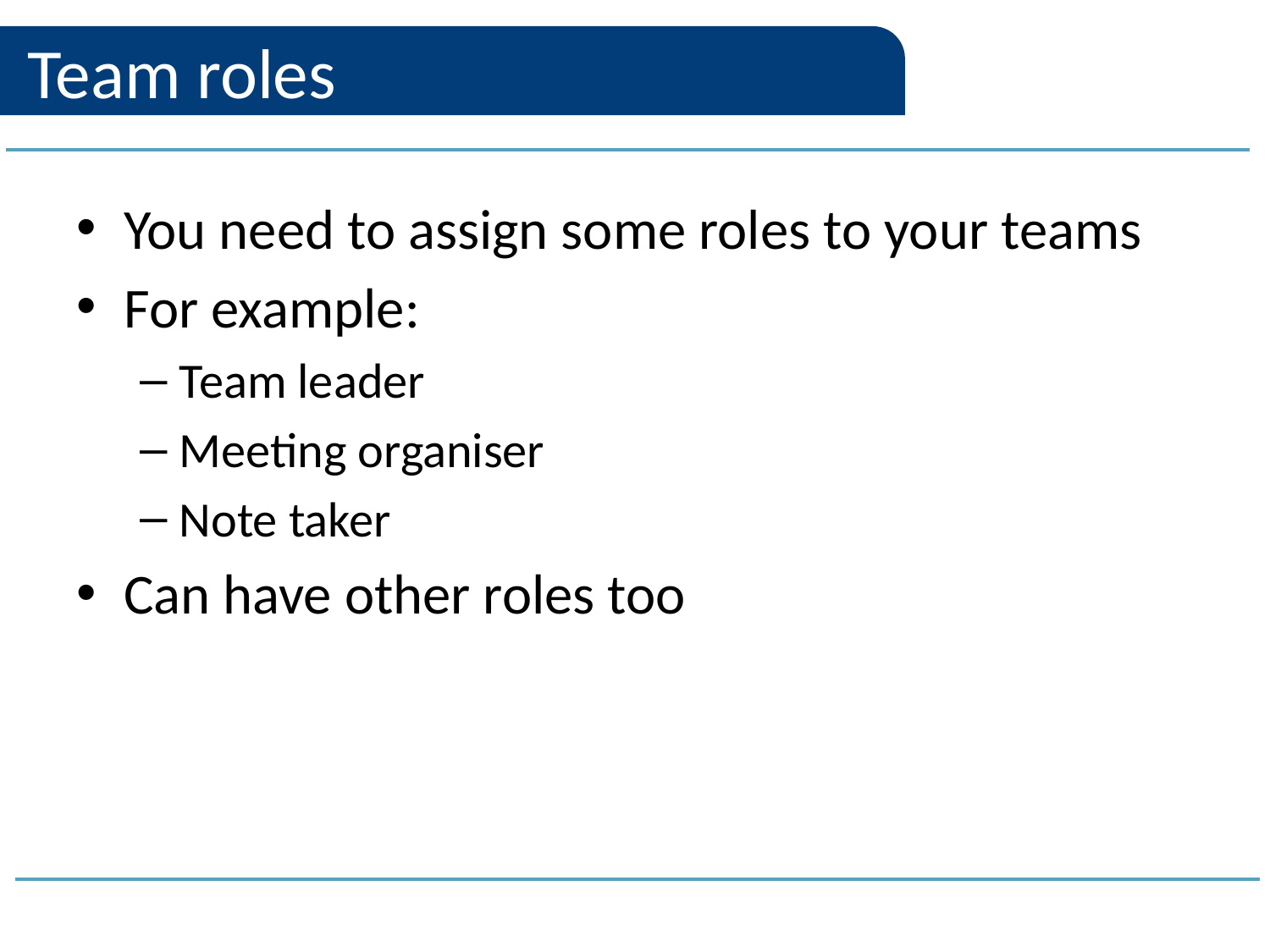

# Team roles
You need to assign some roles to your teams
For example:
Team leader
Meeting organiser
Note taker
Can have other roles too